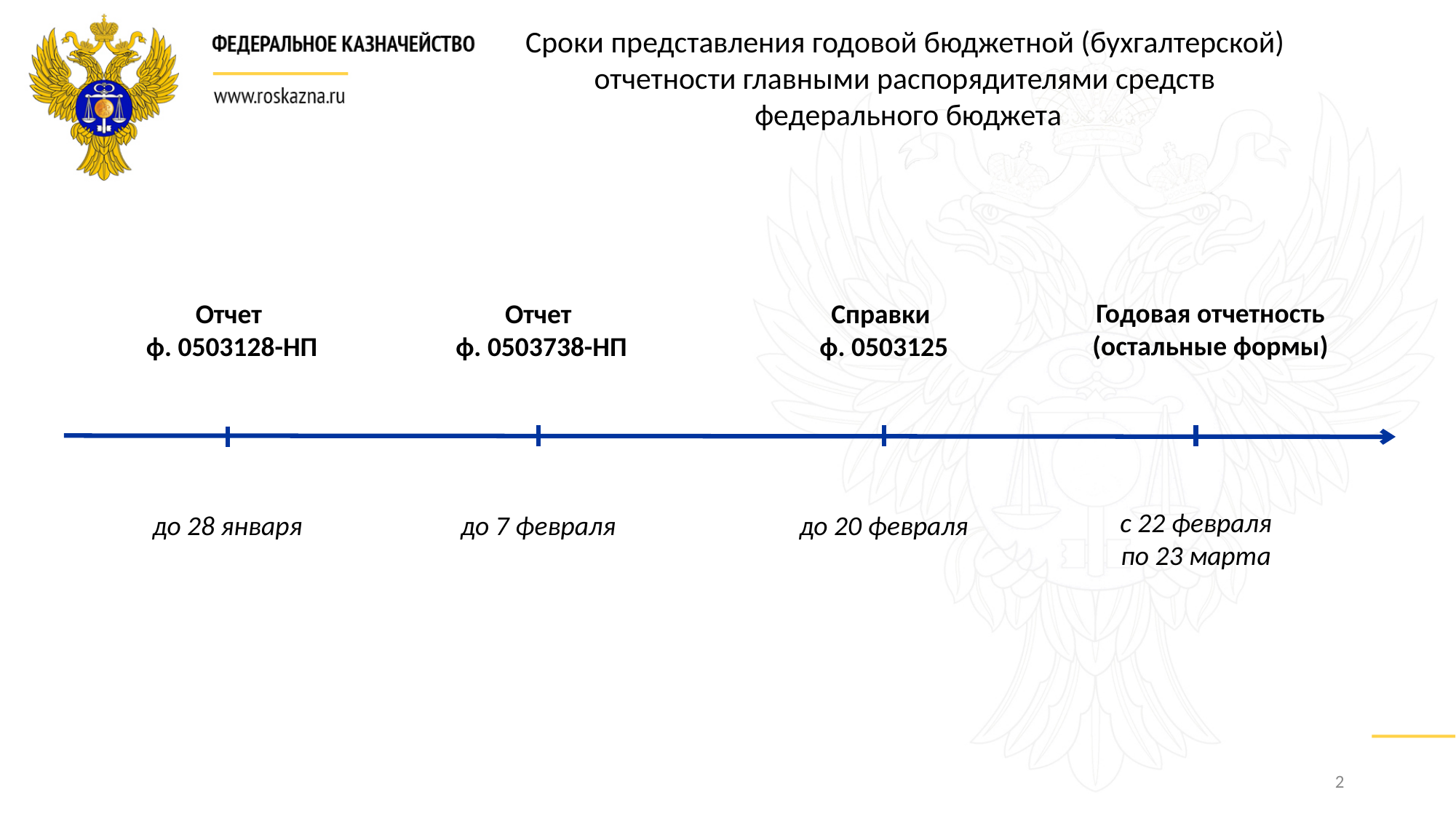

Сроки представления годовой бюджетной (бухгалтерской) отчетности главными распорядителями средств
 федерального бюджета
Годовая отчетность (остальные формы)
Отчет
 ф. 0503128-НП
Отчет
 ф. 0503738-НП
Справки
ф. 0503125
с 22 февраля по 23 марта
до 28 января
до 7 февраля
до 20 февраля
2